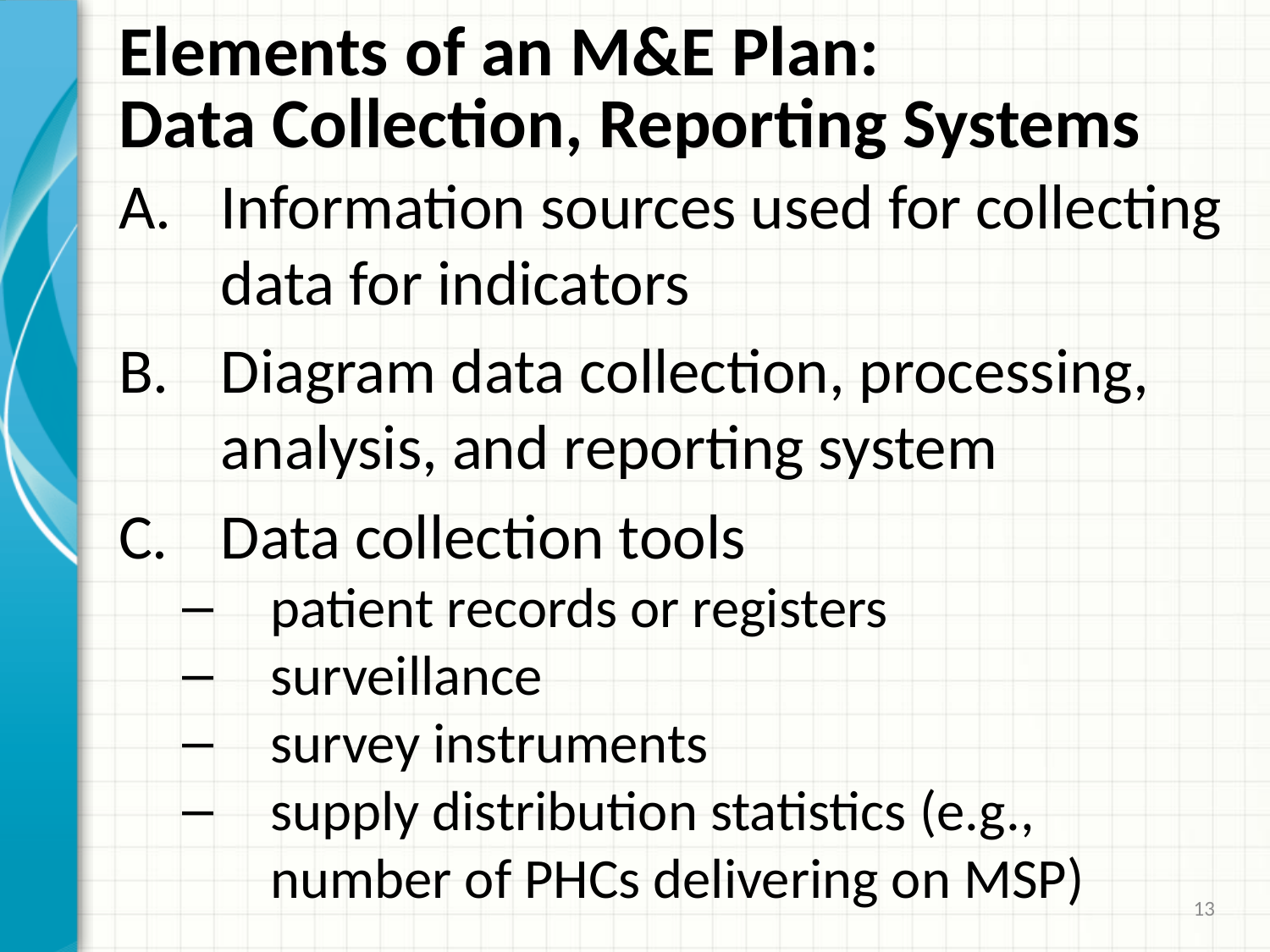

# Elements of an M&E Plan: Data Collection, Reporting Systems
Information sources used for collecting data for indicators
Diagram data collection, processing, analysis, and reporting system
Data collection tools
patient records or registers
surveillance
survey instruments
supply distribution statistics (e.g., number of PHCs delivering on MSP)

13